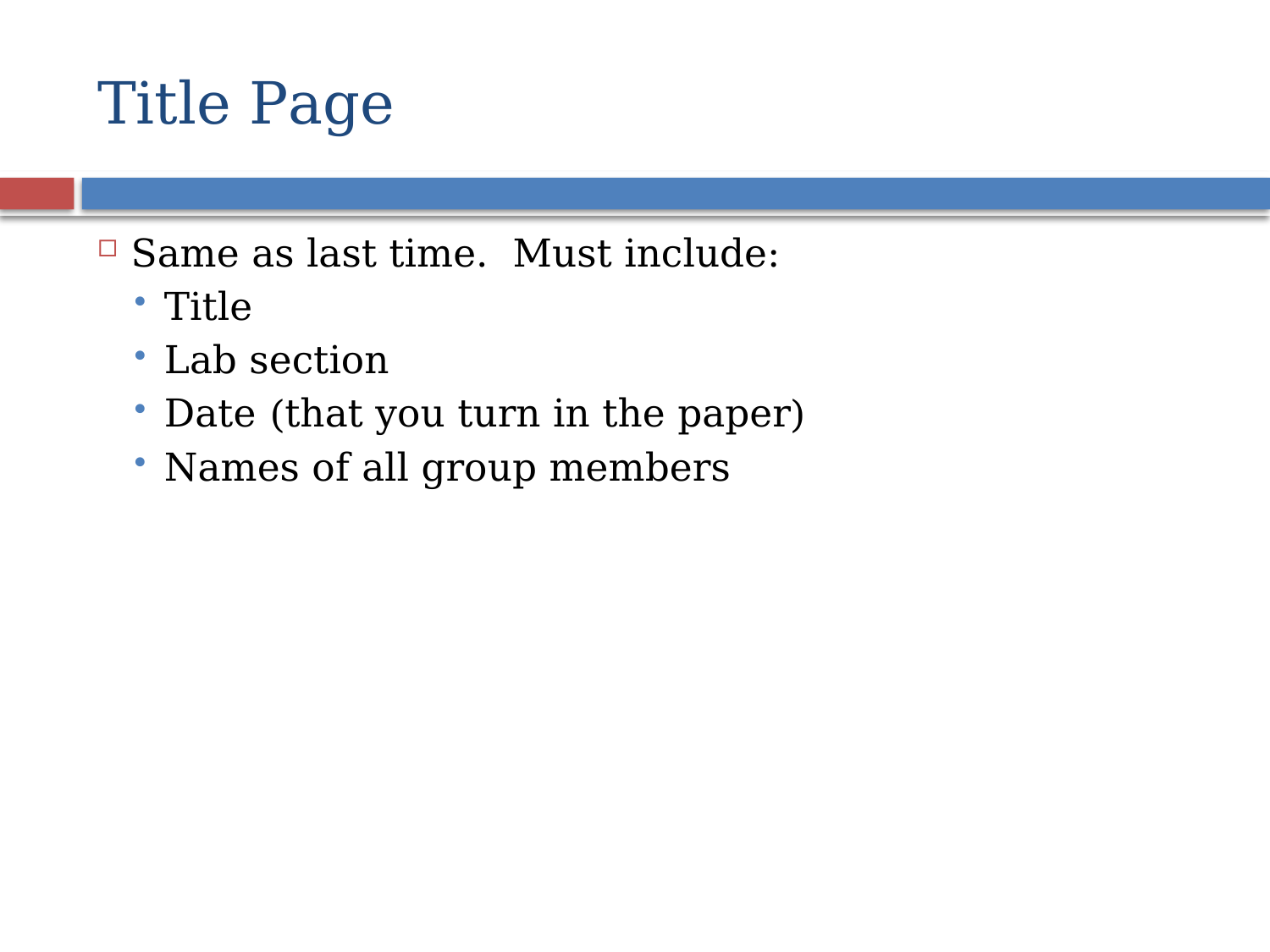

# Title Page
Same as last time.  Must include:
Title
Lab section
Date (that you turn in the paper)
Names of all group members